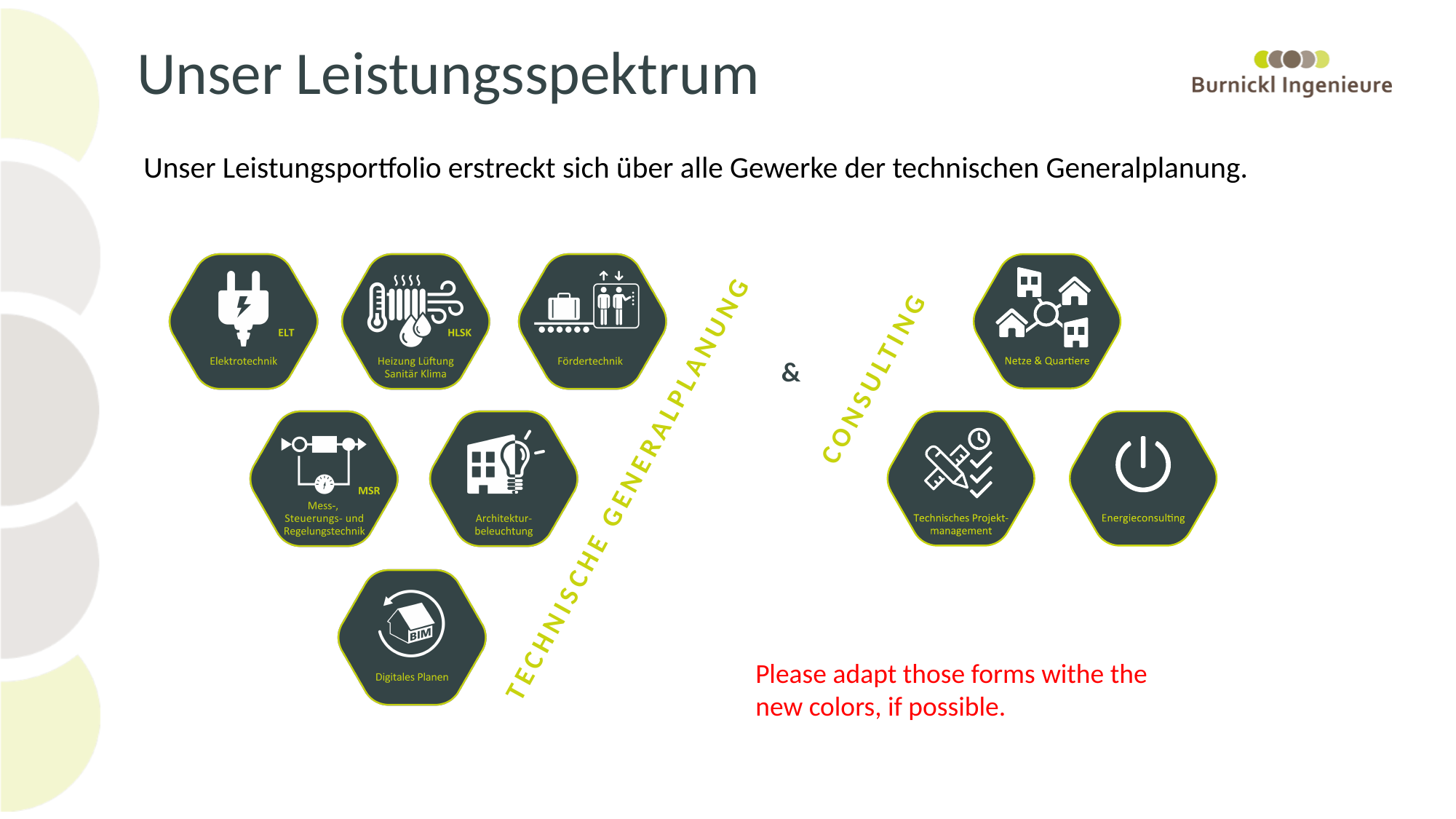

# Unser Leistungsspektrum
Unser Leistungsportfolio erstreckt sich über alle Gewerke der technischen Generalplanung.
Please adapt those forms withe the new colors, if possible.